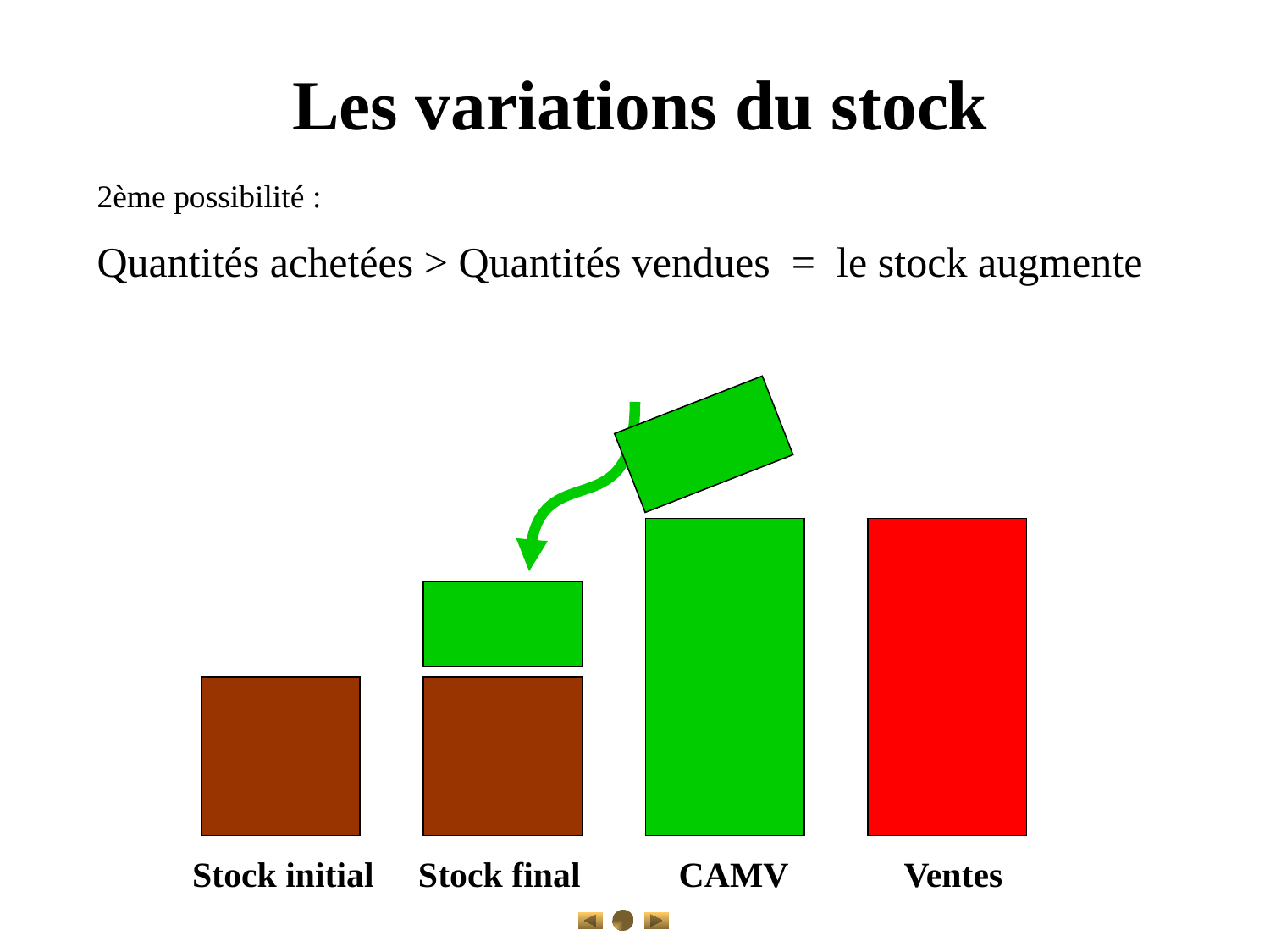

Les variations du stock
2ème possibilité :
Quantités achetées > Quantités vendues  =  le stock augmente

Stock initial     Stock final           CAMV             Ventes